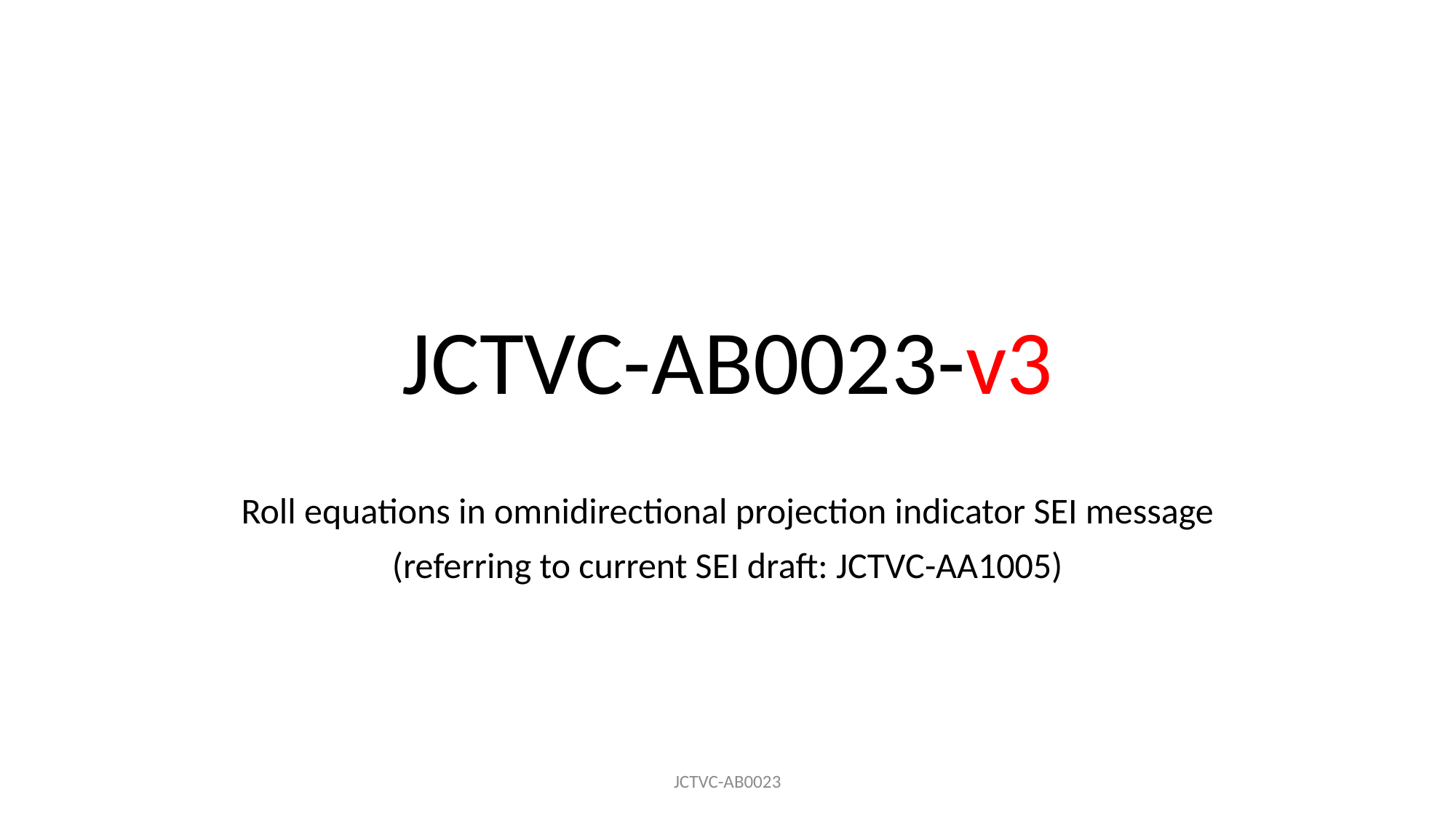

# JCTVC-AB0023-v3
Roll equations in omnidirectional projection indicator SEI message
(referring to current SEI draft: JCTVC-AA1005)
JCTVC-AB0023